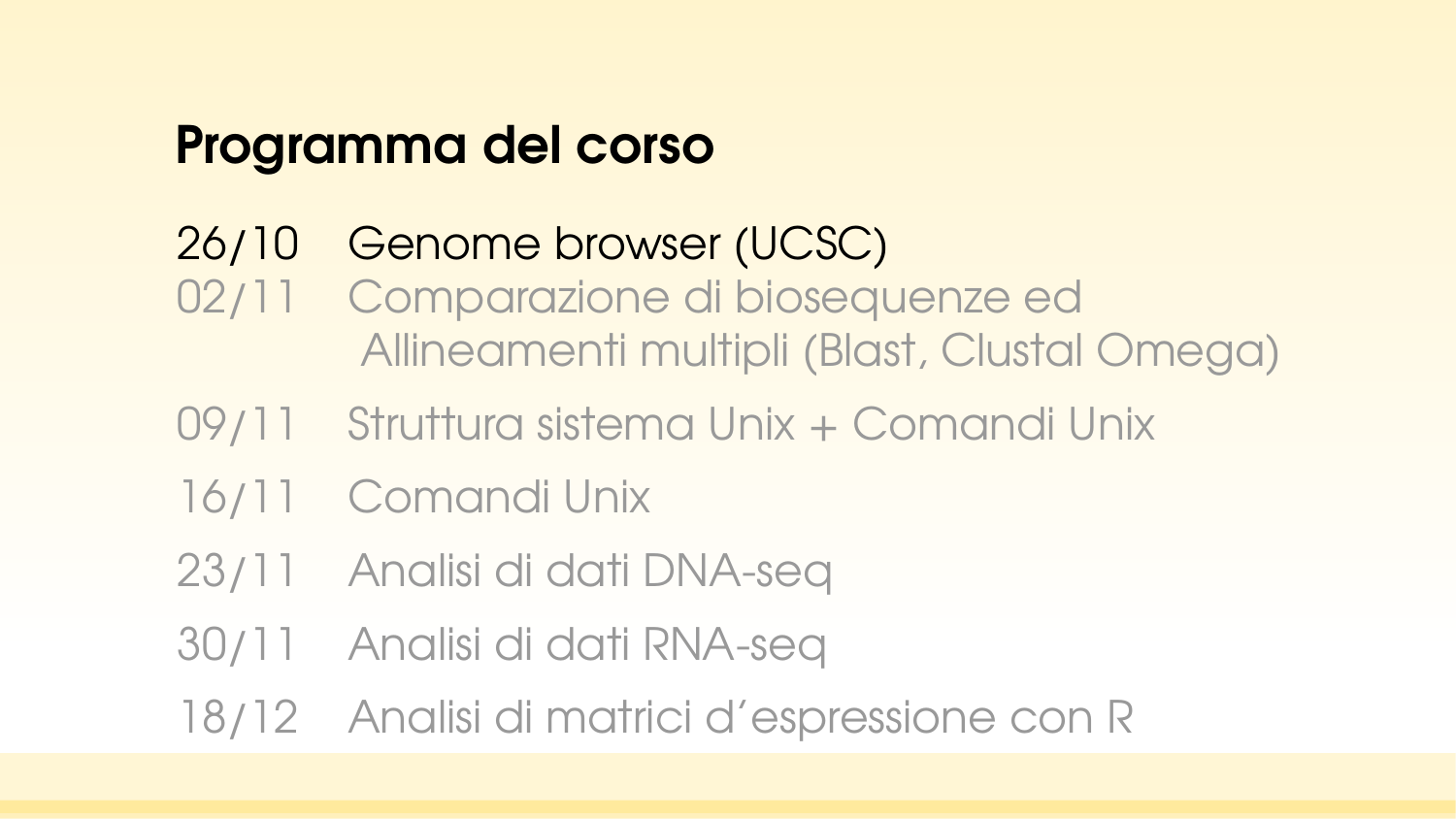

Programma del corso
26/10    Genome browser (UCSC)
02/11    Comparazione di biosequenze ed
   Allineamenti multipli (Blast, Clustal Omega)
09/11    Struttura sistema Unix + Comandi Unix
16/11    Comandi Unix
23/11    Analisi di dati DNA-seq
30/11    Analisi di dati RNA-seq
18/12    Analisi di matrici d’espressione con R